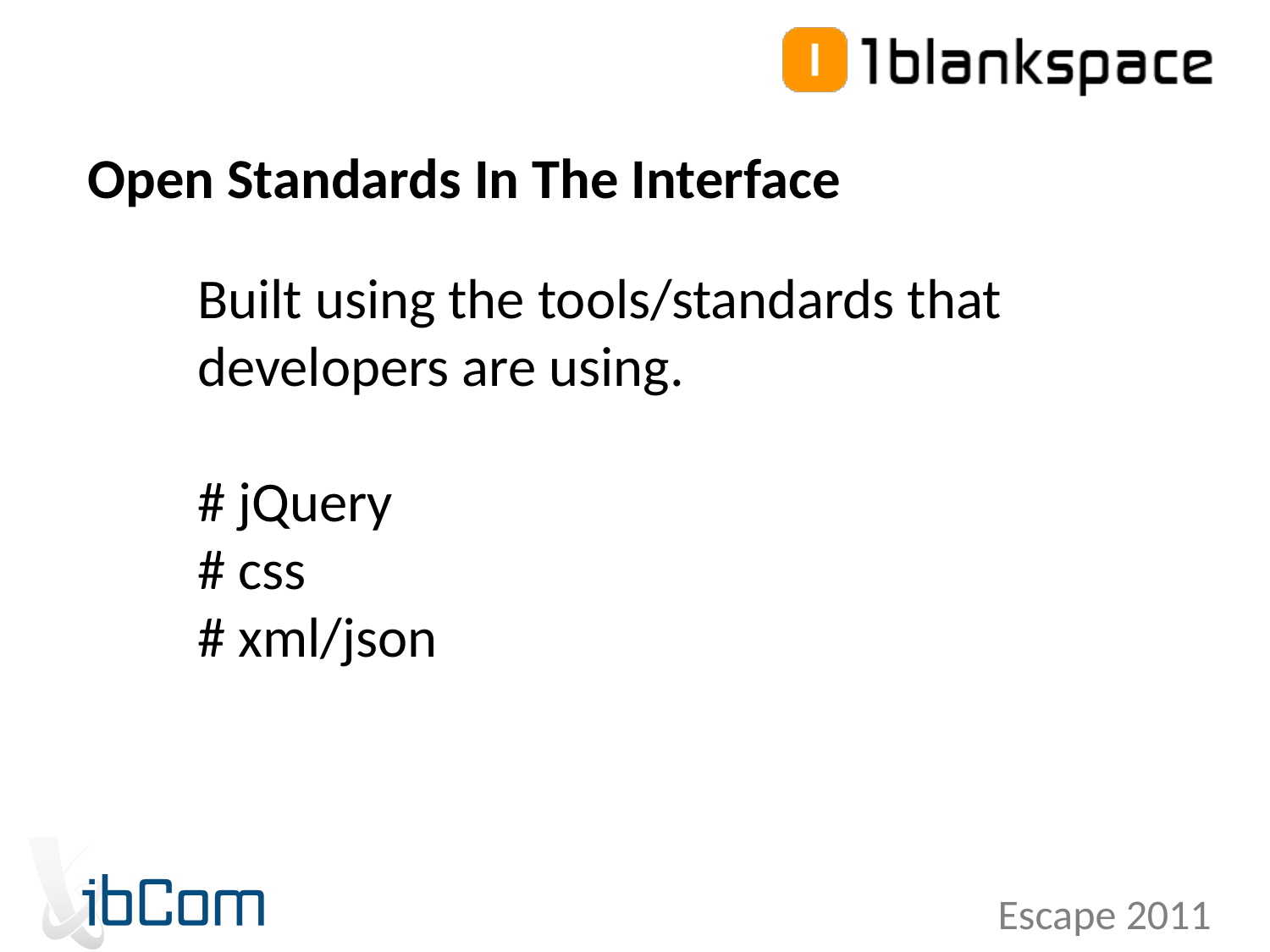

Open Standards In The Interface
# Built using the tools/standards that developers are using. # jQuery # css # xml/json